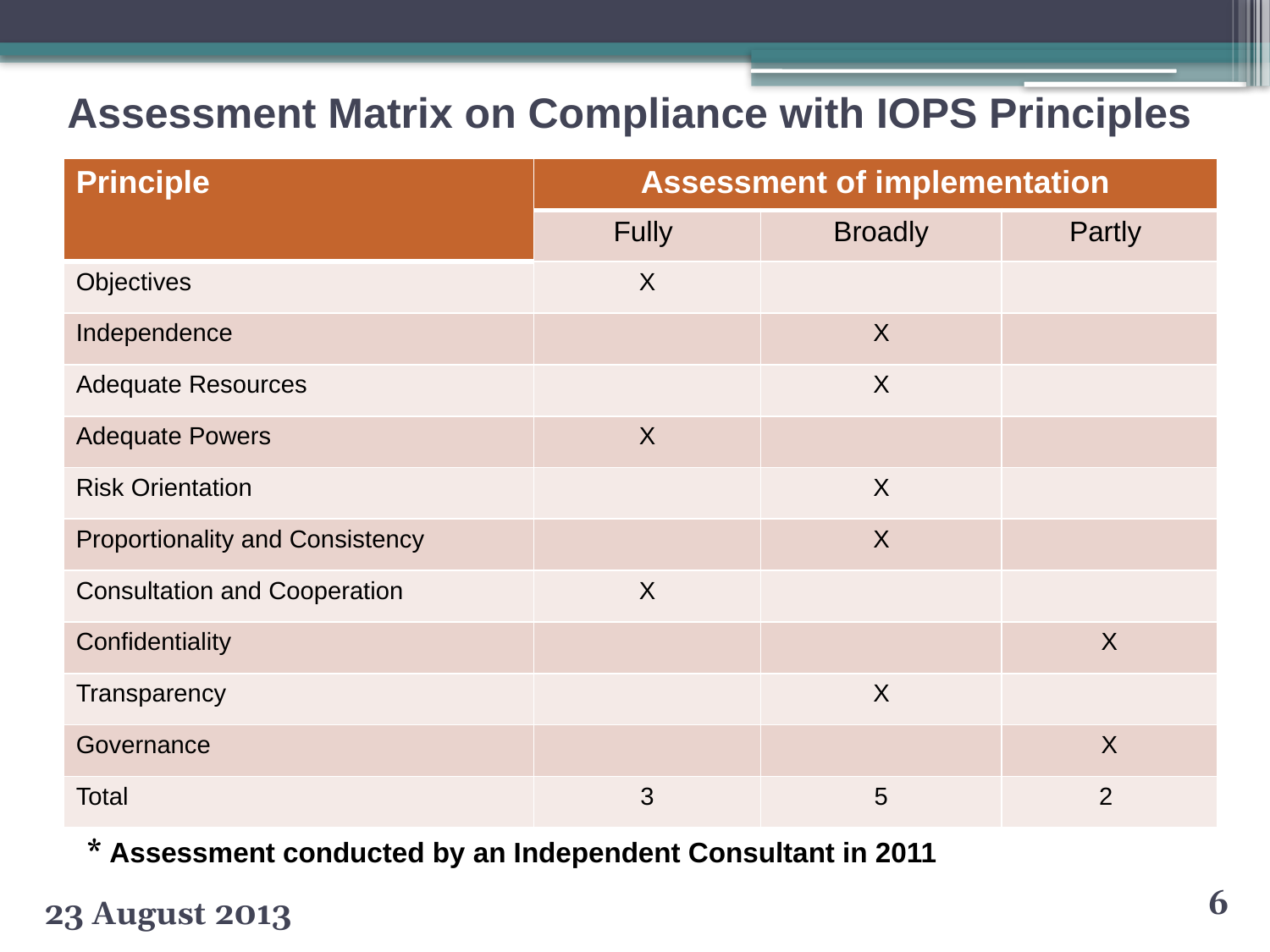

# Assessment Matrix on Compliance with IOPS Principles
| Principle | Assessment of implementation |  |  |
| --- | --- | --- | --- |
|  | Fully | Broadly | Partly |
| Objectives | X |  |  |
| Independence |  | X |  |
| Adequate Resources |  | X |  |
| Adequate Powers | X |  |  |
| Risk Orientation |  | X |  |
| Proportionality and Consistency |  | X |  |
| Consultation and Cooperation | X |  |  |
| Confidentiality |  |  | X |
| Transparency |  | X |  |
| Governance |  |  | X |
| Total | 3 | 5 | 2 |
* Assessment conducted by an Independent Consultant in 2011
6
23 August 2013